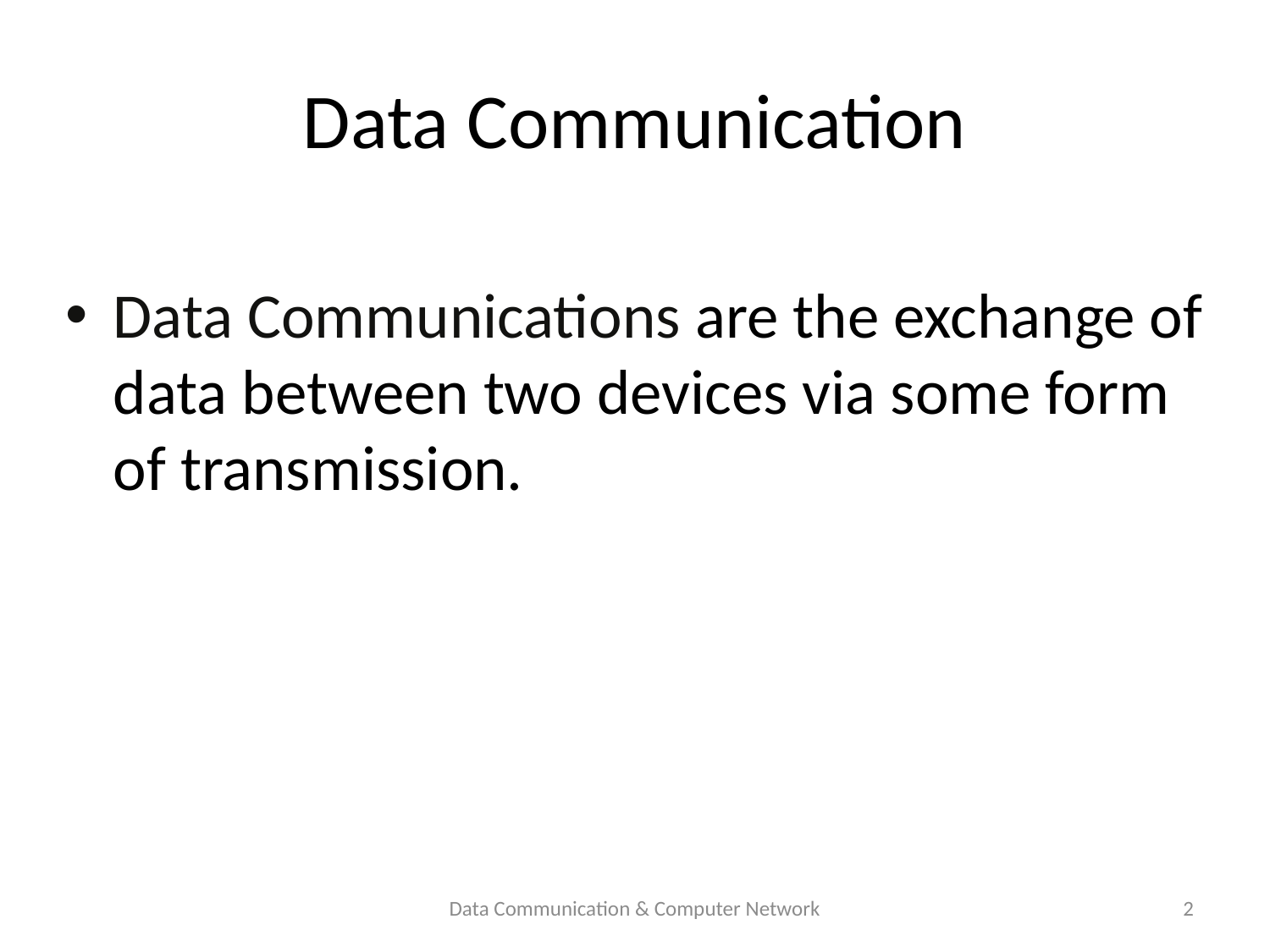

# Data Communication

Data Communications are the exchange of data between two devices via some form of transmission.

Data Communication & Computer Network
2